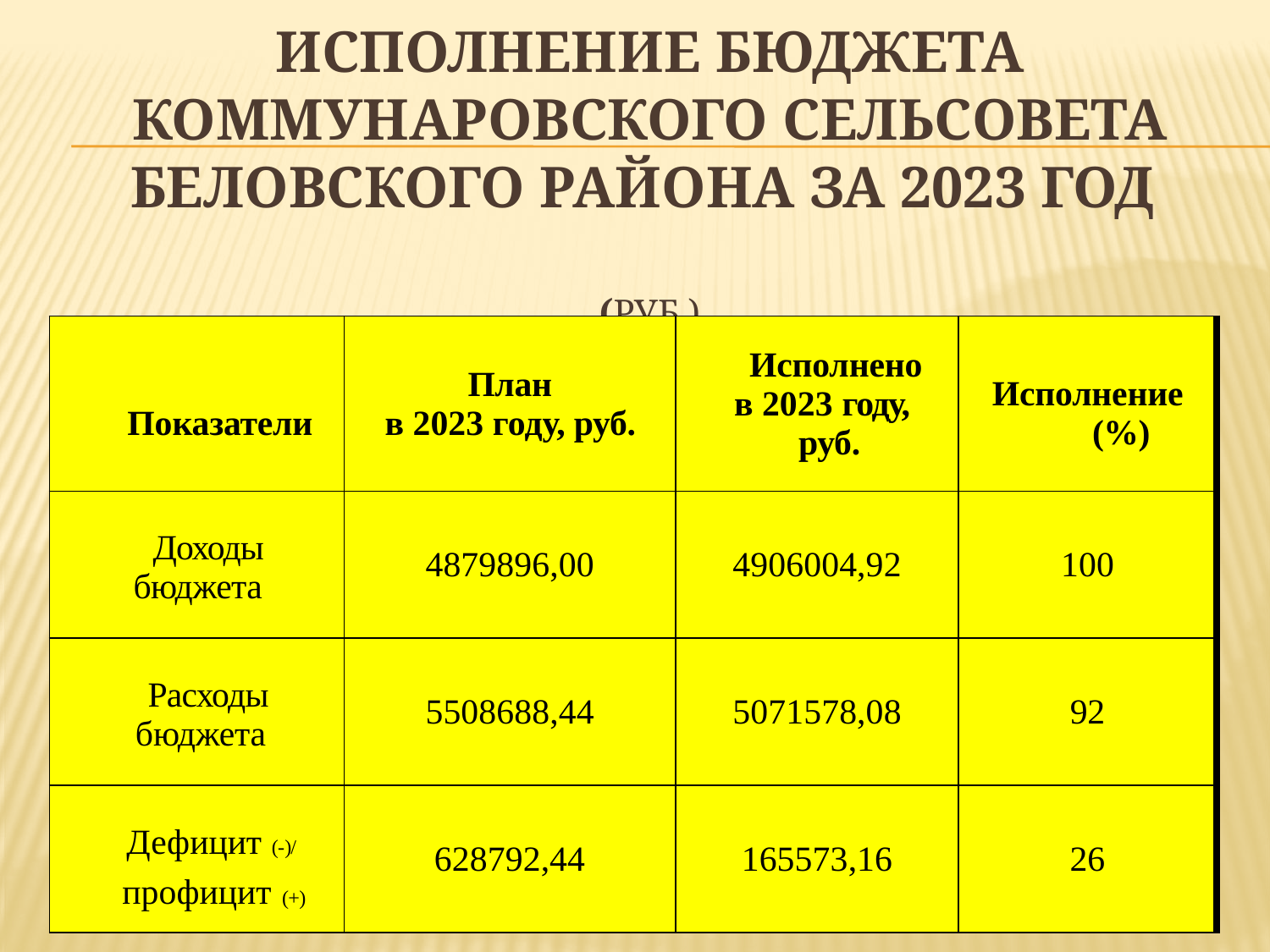

# Исполнение бюджета Коммунаровского сельсовета Беловского района за 2023 год (руб.)
| Показатели | План в 2023 году, руб. | Исполнено в 2023 году, руб. | Исполнение (%) |
| --- | --- | --- | --- |
| Доходы бюджета | 4879896,00 | 4906004,92 | 100 |
| Расходы бюджета | 5508688,44 | 5071578,08 | 92 |
| Дефицит (-)/ профицит (+) | 628792,44 | 165573,16 | 26 |